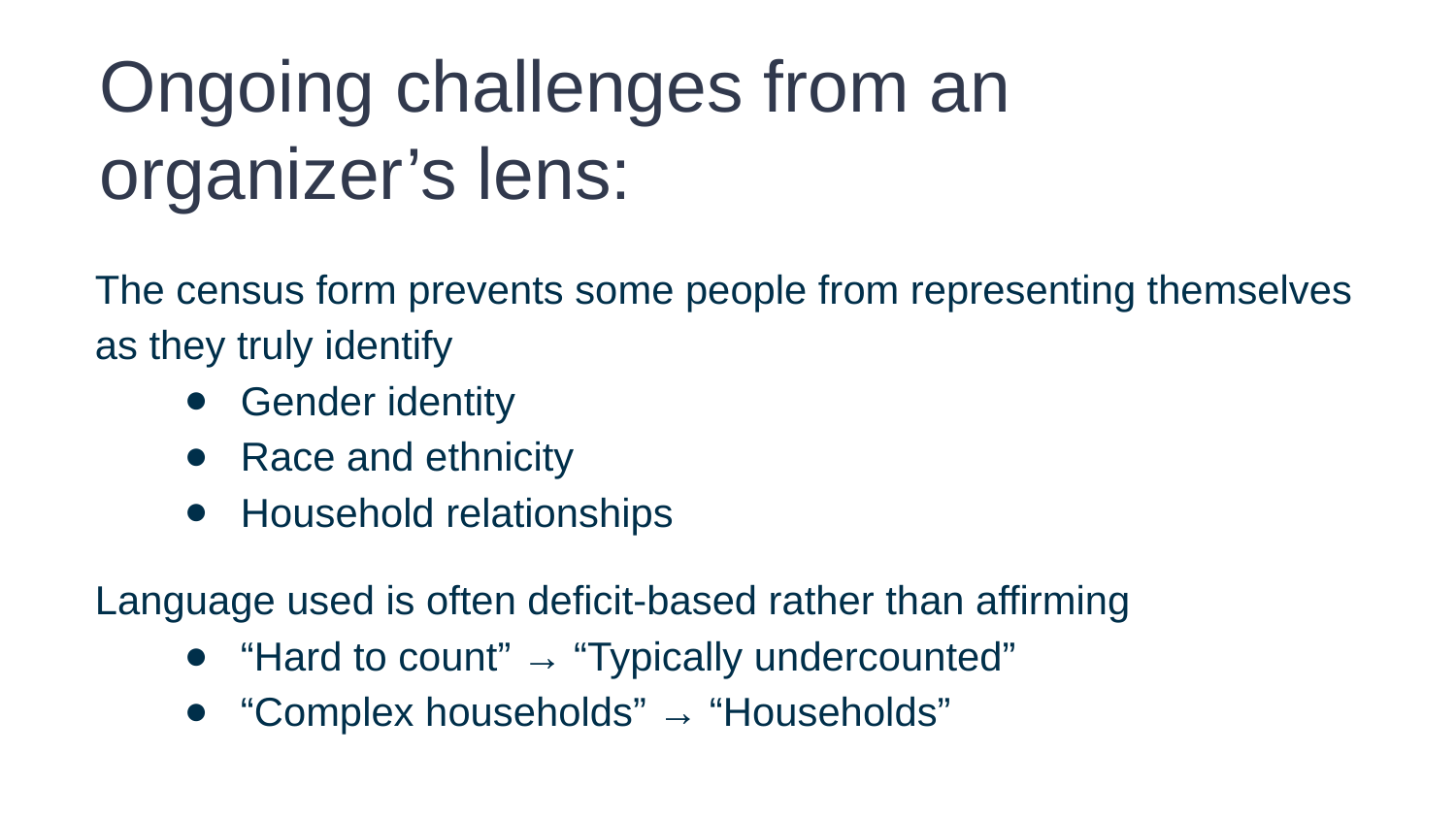

Ongoing challenges from an organizer’s lens:
The census form prevents some people from representing themselves as they truly identify
Gender identity
Race and ethnicity
Household relationships
Language used is often deficit-based rather than affirming
“Hard to count” → “Typically undercounted”
“Complex households” → “Households”